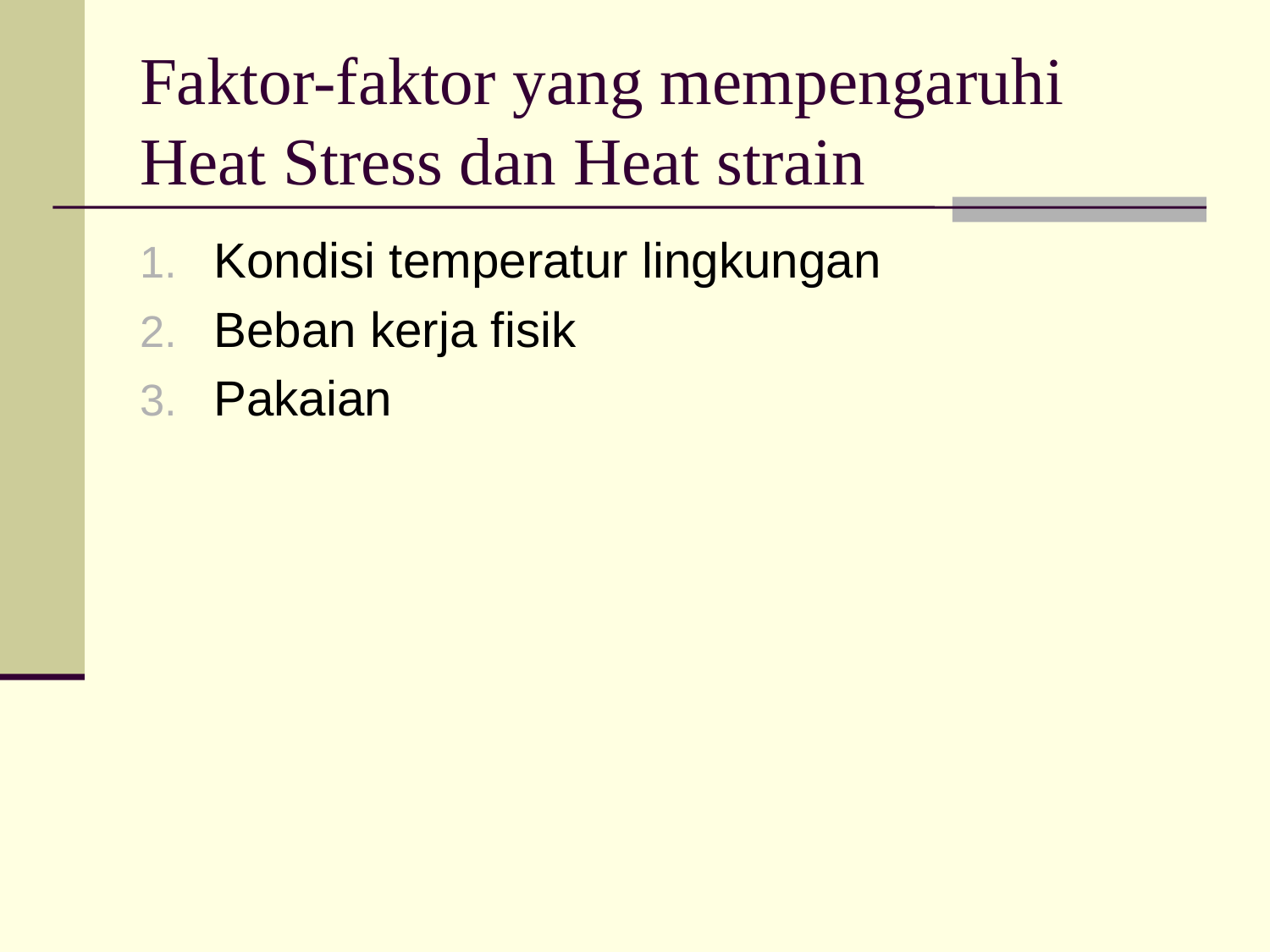

# Faktor-faktor yang mempengaruhi Heat Stress dan Heat strain
Kondisi temperatur lingkungan
Beban kerja fisik
Pakaian